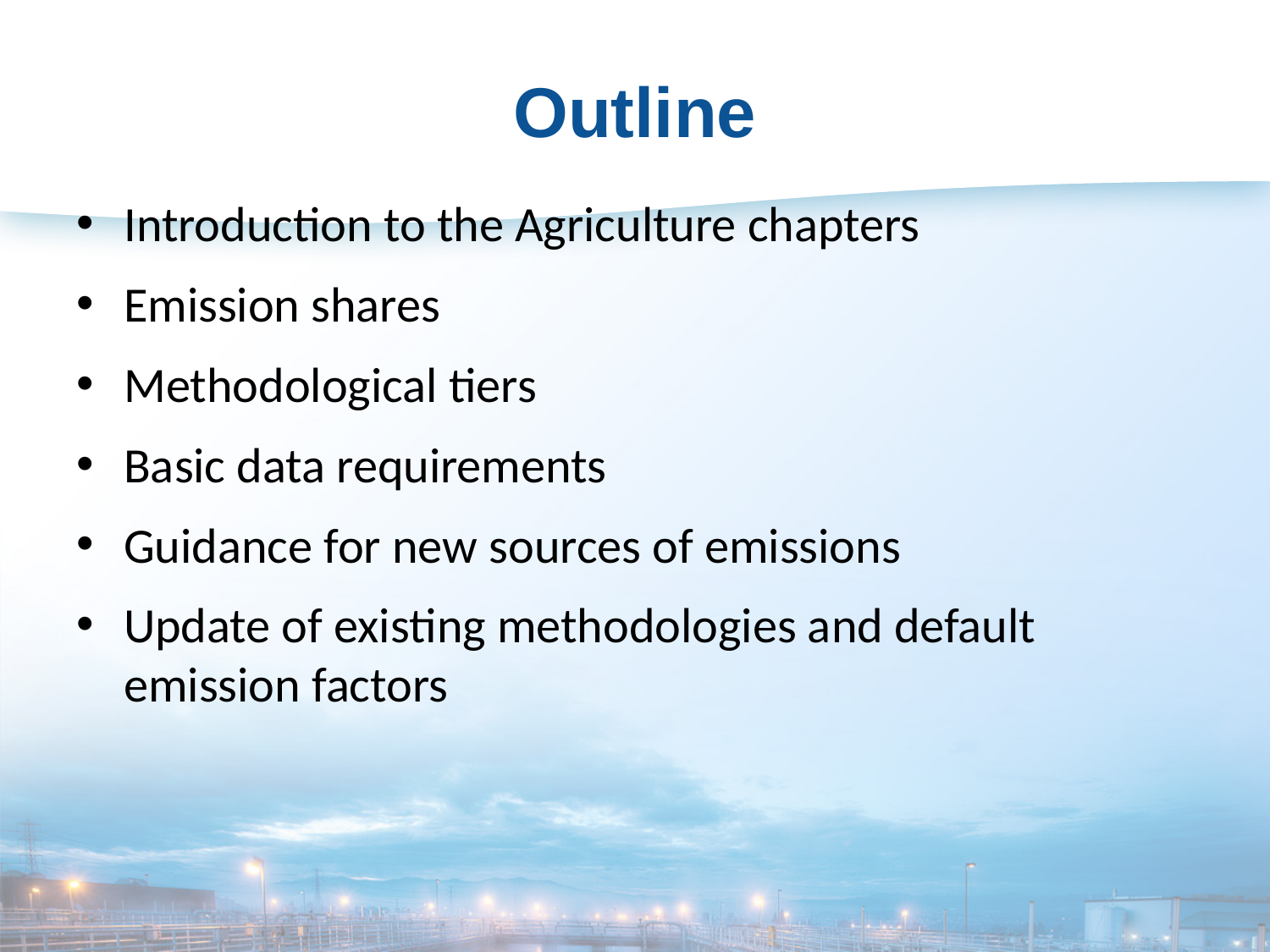

# Outline
Introduction to the Agriculture chapters
Emission shares
Methodological tiers
Basic data requirements
Guidance for new sources of emissions
Update of existing methodologies and default emission factors